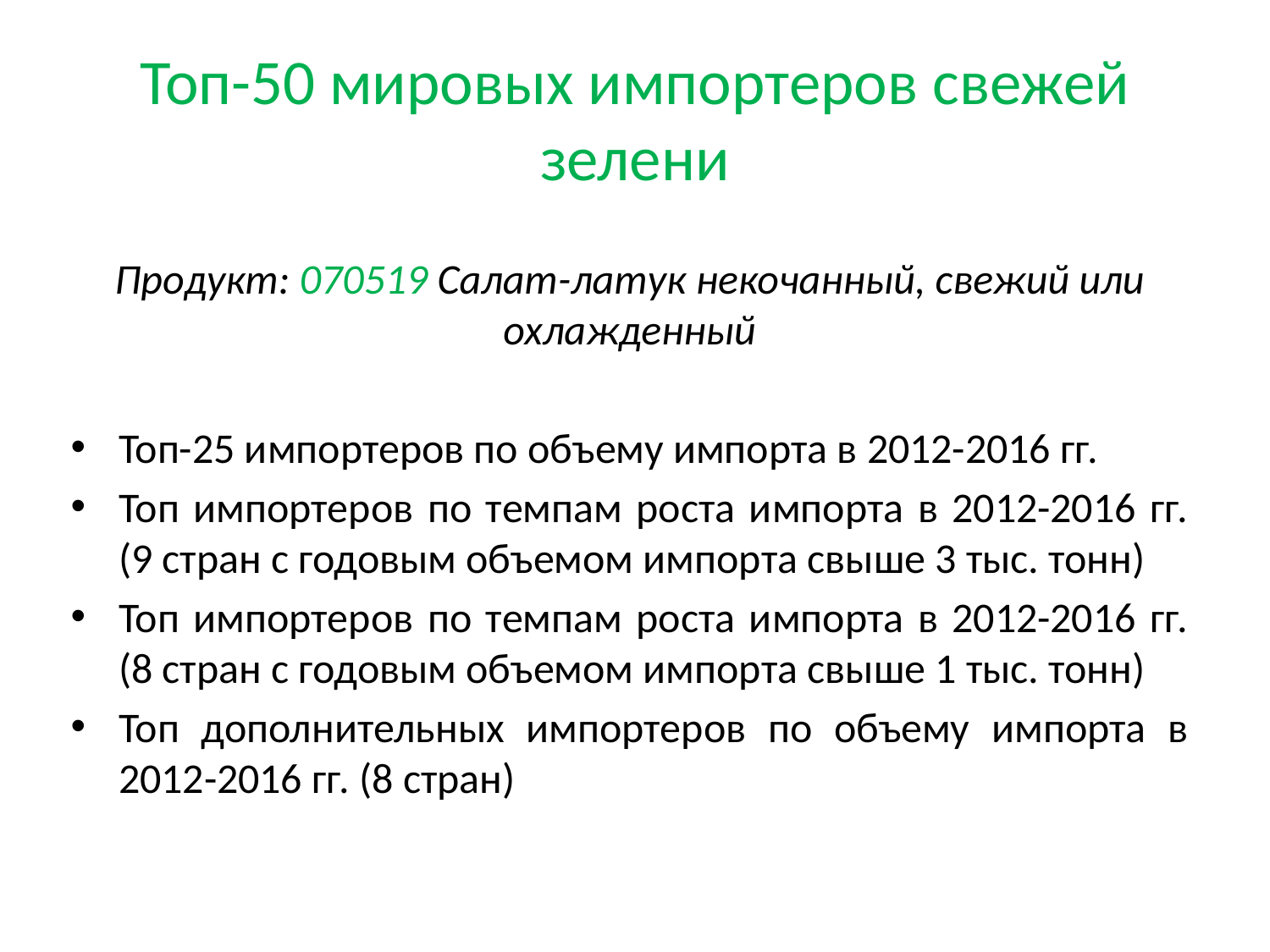

# Топ-50 мировых импортеров свежей зелени

Продукт: 070519 Салат-латук некочанный, свежий или охлажденный

Топ-25 импортеров по объему импорта в 2012-2016 гг.
Топ импортеров по темпам роста импорта в 2012-2016 гг. (9 стран с годовым объемом импорта свыше 3 тыс. тонн)
Топ импортеров по темпам роста импорта в 2012-2016 гг. (8 стран с годовым объемом импорта свыше 1 тыс. тонн)
Топ дополнительных импортеров по объему импорта в 2012-2016 гг. (8 стран)